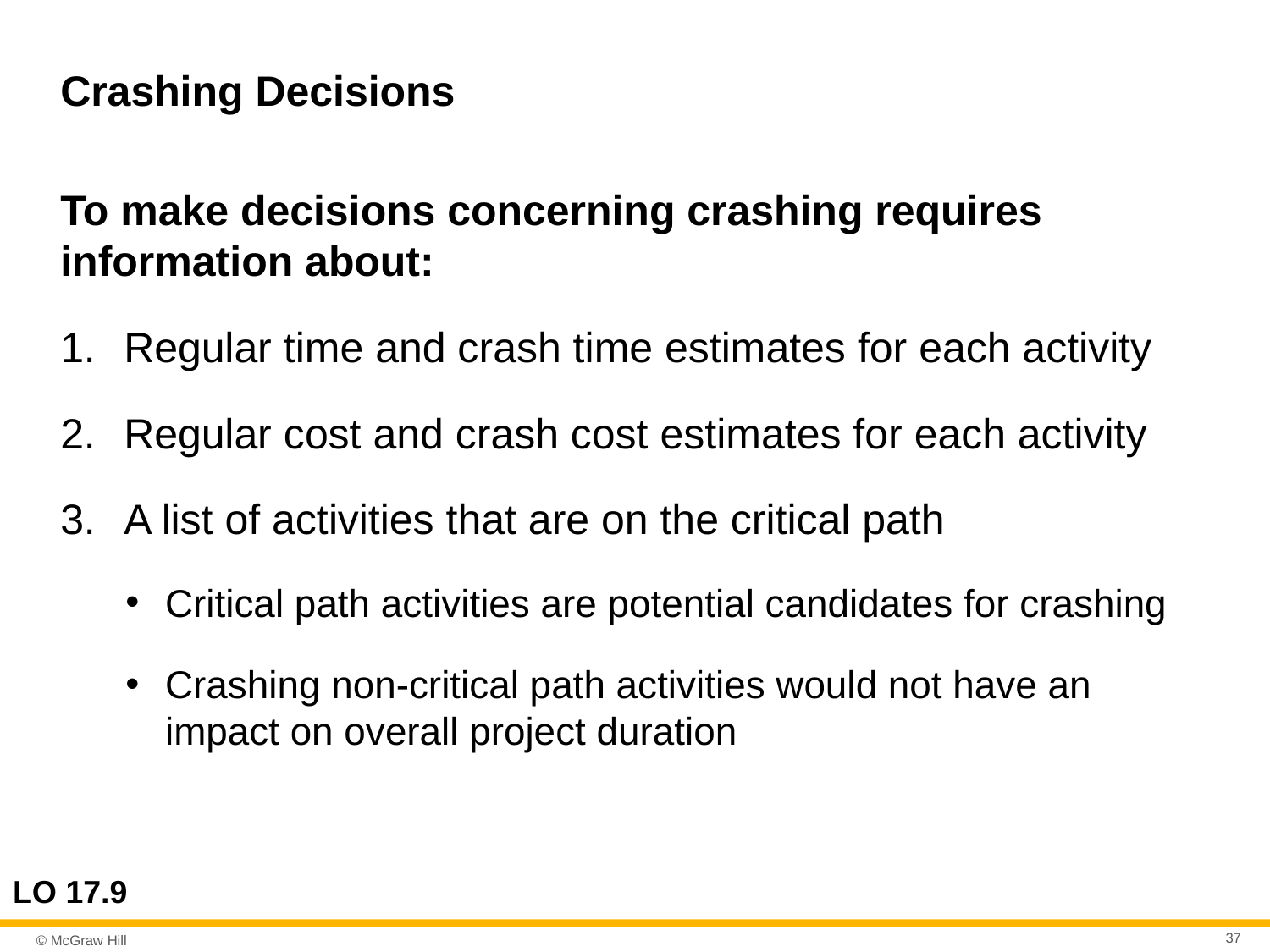

# Crashing Decisions
To make decisions concerning crashing requires information about:
Regular time and crash time estimates for each activity
Regular cost and crash cost estimates for each activity
A list of activities that are on the critical path
Critical path activities are potential candidates for crashing
Crashing non-critical path activities would not have an impact on overall project duration
LO 17.9